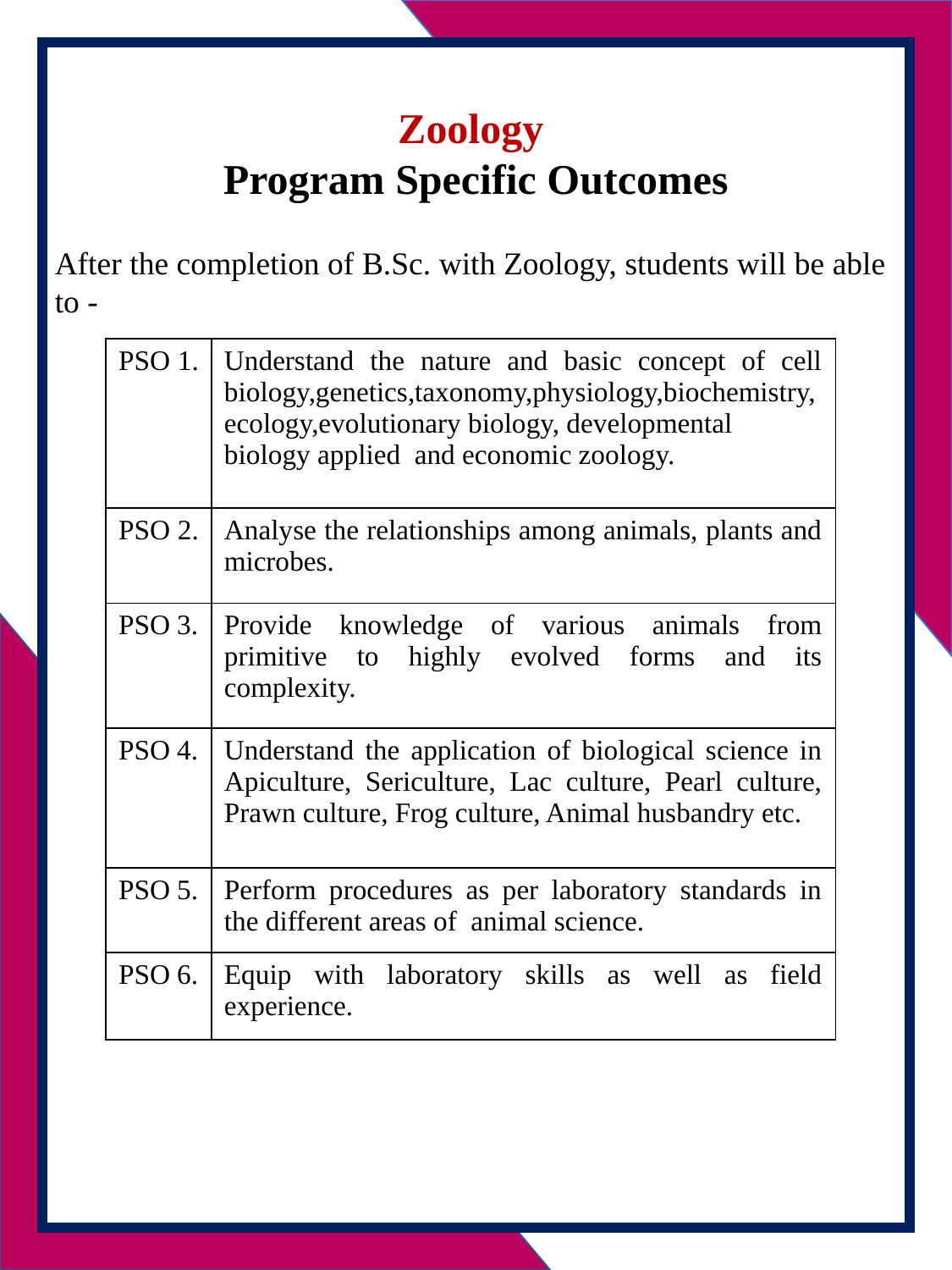

After the completion of B.Sc. with Zoology, students will be able to -

Zoology
Program Specific Outcomes

| PSO 1. | Understand the nature and basic concept of cell biology,genetics,taxonomy,physiology,biochemistry,ecology,evolutionary biology, developmental biology applied and economic zoology. |
| --- | --- |
| PSO 2. | Analyse the relationships among animals, plants and microbes. |
| PSO 3. | Provide knowledge of various animals from primitive to highly evolved forms and its complexity. |
| PSO 4. | Understand the application of biological science in Apiculture, Sericulture, Lac culture, Pearl culture, Prawn culture, Frog culture, Animal husbandry etc. |
| PSO 5. | Perform procedures as per laboratory standards in the different areas of animal science. |
| PSO 6. | Equip with laboratory skills as well as field experience. |